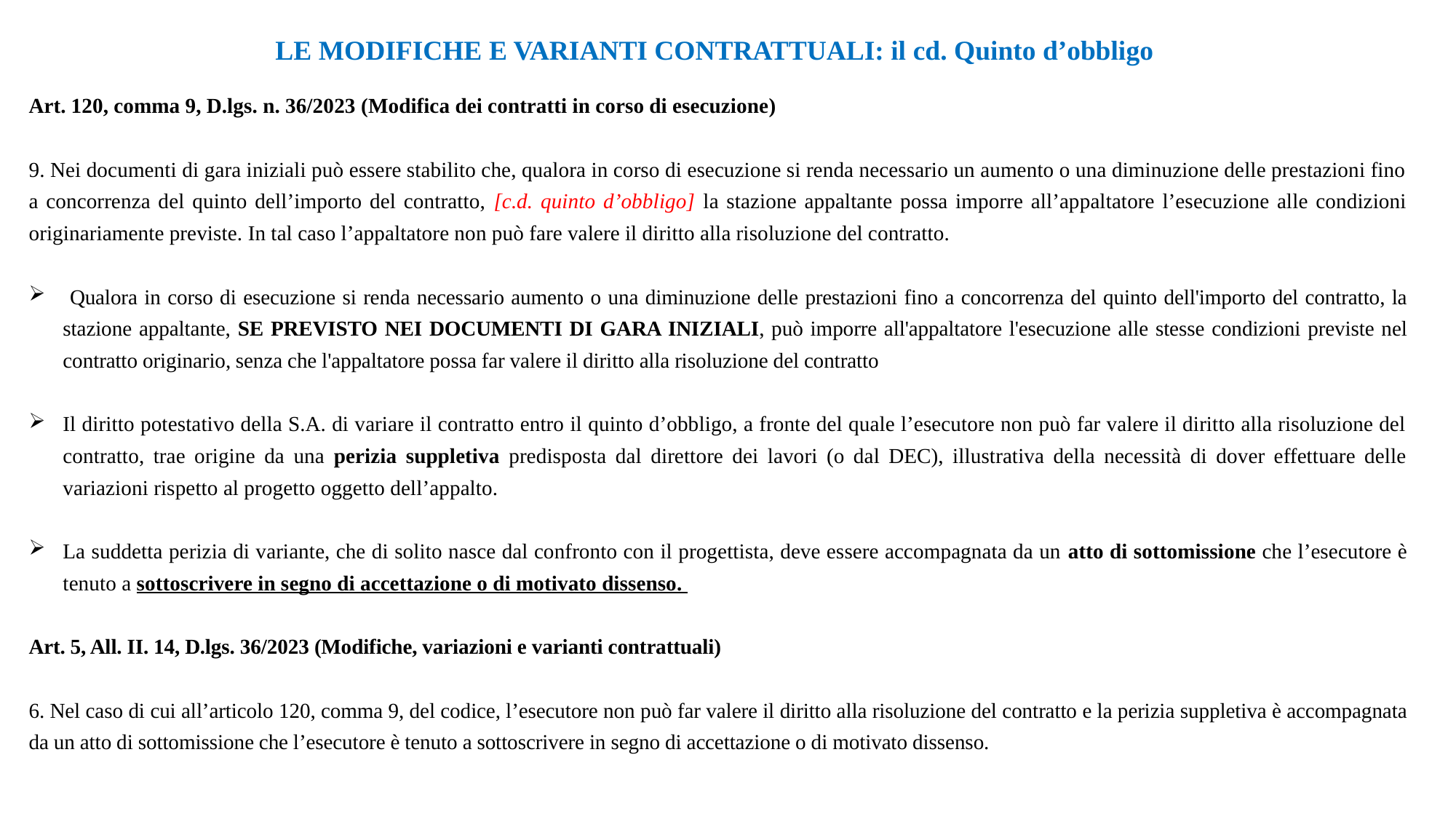

LE MODIFICHE E VARIANTI CONTRATTUALI: il cd. Quinto d’obbligo

Art. 120, comma 9, D.lgs. n. 36/2023 (Modifica dei contratti in corso di esecuzione)

9. Nei documenti di gara iniziali può essere stabilito che, qualora in corso di esecuzione si renda necessario un aumento o una diminuzione delle prestazioni fino a concorrenza del quinto dell’importo del contratto, [c.d. quinto d’obbligo] la stazione appaltante possa imporre all’appaltatore l’esecuzione alle condizioni originariamente previste. In tal caso l’appaltatore non può fare valere il diritto alla risoluzione del contratto.

 Qualora in corso di esecuzione si renda necessario aumento o una diminuzione delle prestazioni fino a concorrenza del quinto dell'importo del contratto, la stazione appaltante, SE PREVISTO NEI DOCUMENTI DI GARA INIZIALI, può imporre all'appaltatore l'esecuzione alle stesse condizioni previste nel contratto originario, senza che l'appaltatore possa far valere il diritto alla risoluzione del contratto

Il diritto potestativo della S.A. di variare il contratto entro il quinto d’obbligo, a fronte del quale l’esecutore non può far valere il diritto alla risoluzione del contratto, trae origine da una perizia suppletiva predisposta dal direttore dei lavori (o dal DEC), illustrativa della necessità di dover effettuare delle variazioni rispetto al progetto oggetto dell’appalto.

La suddetta perizia di variante, che di solito nasce dal confronto con il progettista, deve essere accompagnata da un atto di sottomissione che l’esecutore è tenuto a sottoscrivere in segno di accettazione o di motivato dissenso.

Art. 5, All. II. 14, D.lgs. 36/2023 (Modifiche, variazioni e varianti contrattuali)

6. Nel caso di cui all’articolo 120, comma 9, del codice, l’esecutore non può far valere il diritto alla risoluzione del contratto e la perizia suppletiva è accompagnata da un atto di sottomissione che l’esecutore è tenuto a sottoscrivere in segno di accettazione o di motivato dissenso.